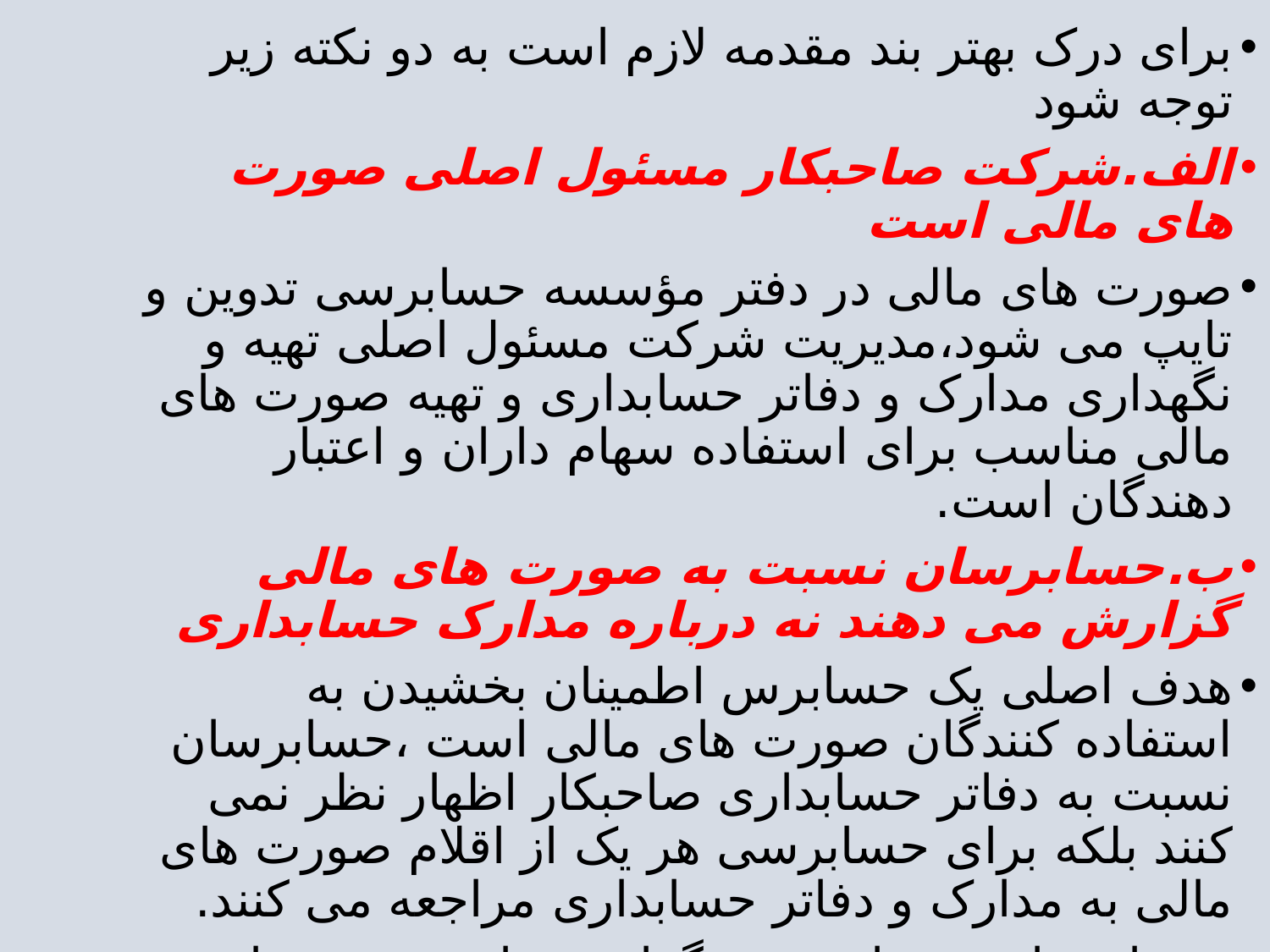

برای درک بهتر بند مقدمه لازم است به دو نکته زیر توجه شود
الف.شرکت صاحبکار مسئول اصلی صورت های مالی است
صورت های مالی در دفتر مؤسسه حسابرسی تدوین و تایپ می شود،مدیریت شرکت مسئول اصلی تهیه و نگهداری مدارک و دفاتر حسابداری و تهیه صورت های مالی مناسب برای استفاده سهام داران و اعتبار دهندگان است.
ب.حسابرسان نسبت به صورت های مالی گزارش می دهند نه درباره مدارک حسابداری
هدف اصلی یک حسابرس اطمینان بخشیدن به استفاده کنندگان صورت های مالی است ،حسابرسان نسبت به دفاتر حسابداری صاحبکار اظهار نظر نمی کنند بلکه برای حسابرسی هر یک از اقلام صورت های مالی به مدارک و دفاتر حسابداری مراجعه می کنند.
 حسابرسان بهتر است در گزارش های خود به جای بیان اینکه دفاتر حسابداری را رسیدگی می کنند اظهار دارند که صورت های مالی را حسابرسی کرده اند.